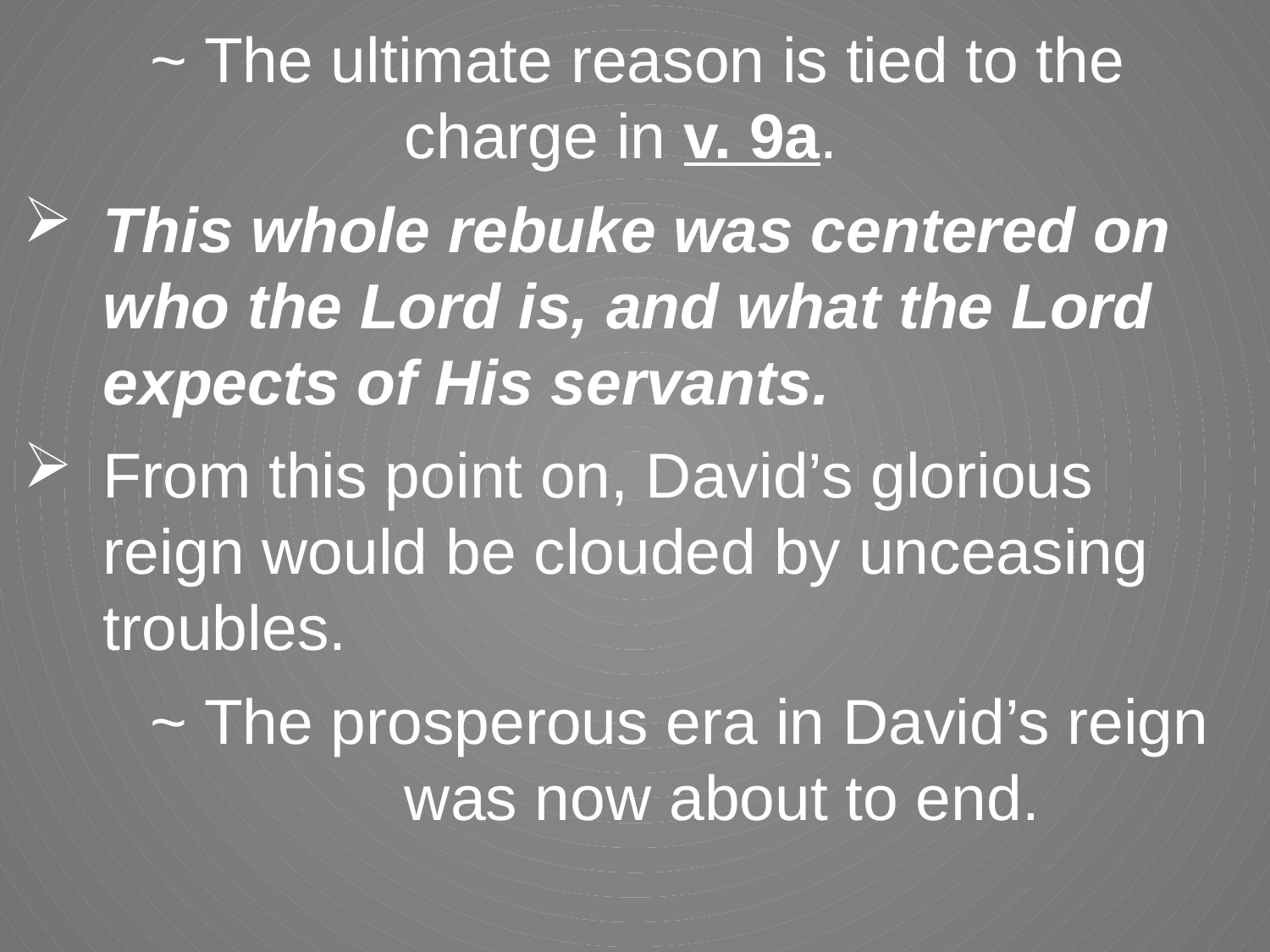

~ The ultimate reason is tied to the 				charge in v. 9a.
This whole rebuke was centered on who the Lord is, and what the Lord expects of His servants.
From this point on, David’s glorious reign would be clouded by unceasing troubles.
	~ The prosperous era in David’s reign 			was now about to end.